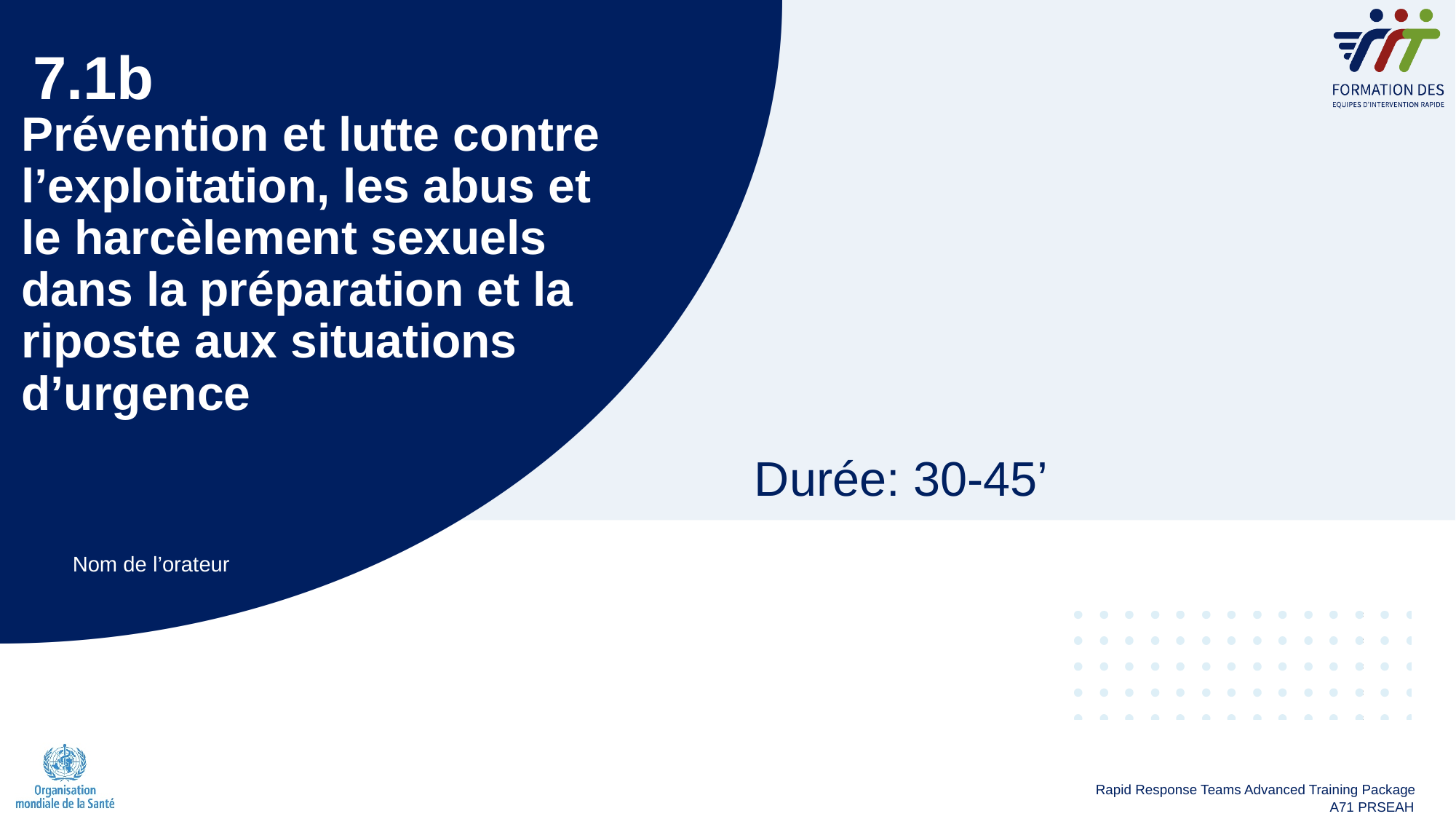

7.1b
# Prévention et lutte contre l’exploitation, les abus et le harcèlement sexuels dans la préparation et la riposte aux situations d’urgence
Durée: 30-45’
Nom de l’orateur
1